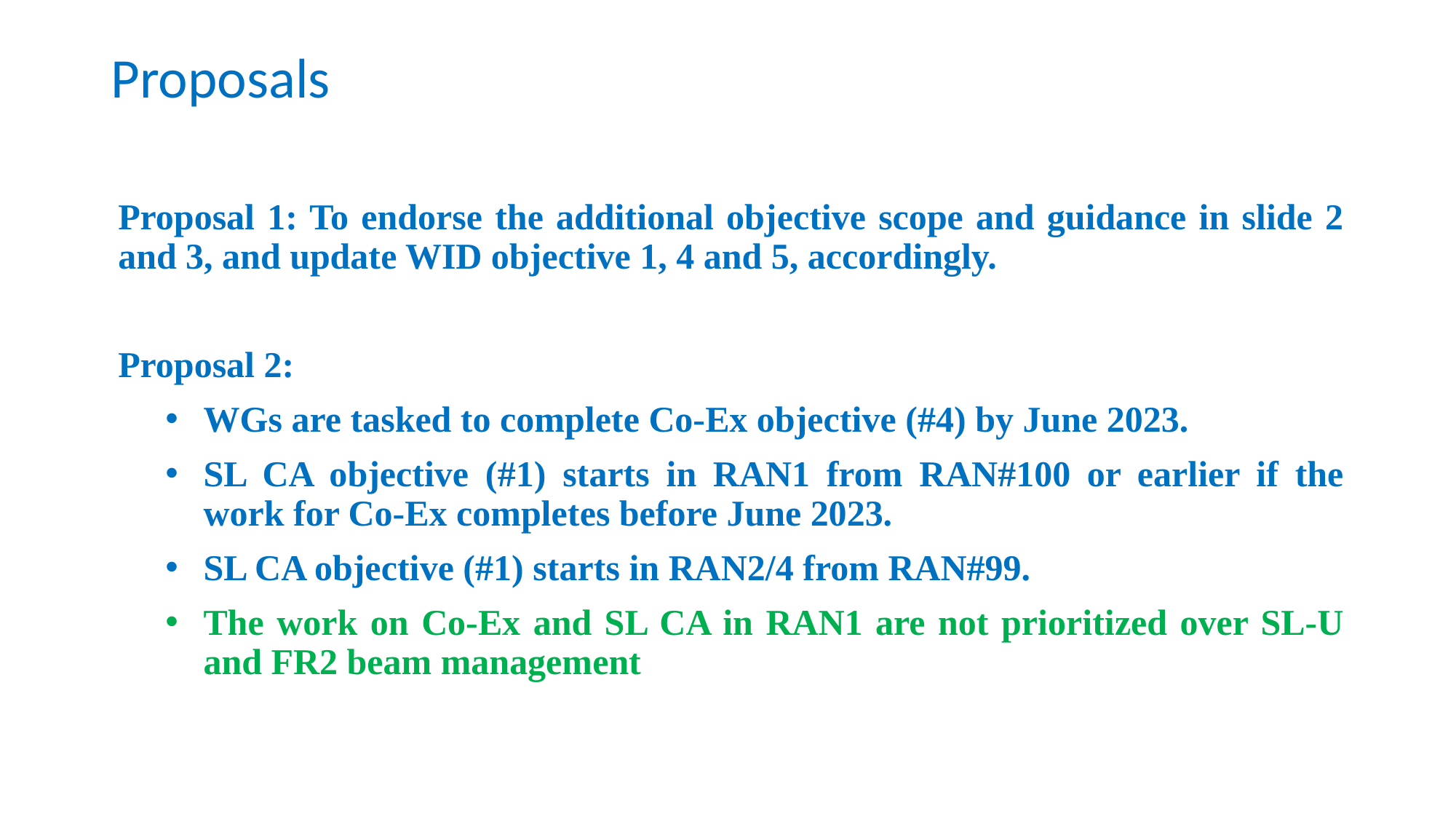

# Proposals
Proposal 1: To endorse the additional objective scope and guidance in slide 2 and 3, and update WID objective 1, 4 and 5, accordingly.

Proposal 2:
WGs are tasked to complete Co-Ex objective (#4) by June 2023.
SL CA objective (#1) starts in RAN1 from RAN#100 or earlier if the work for Co-Ex completes before June 2023.
SL CA objective (#1) starts in RAN2/4 from RAN#99.
The work on Co-Ex and SL CA in RAN1 are not prioritized over SL-U and FR2 beam management